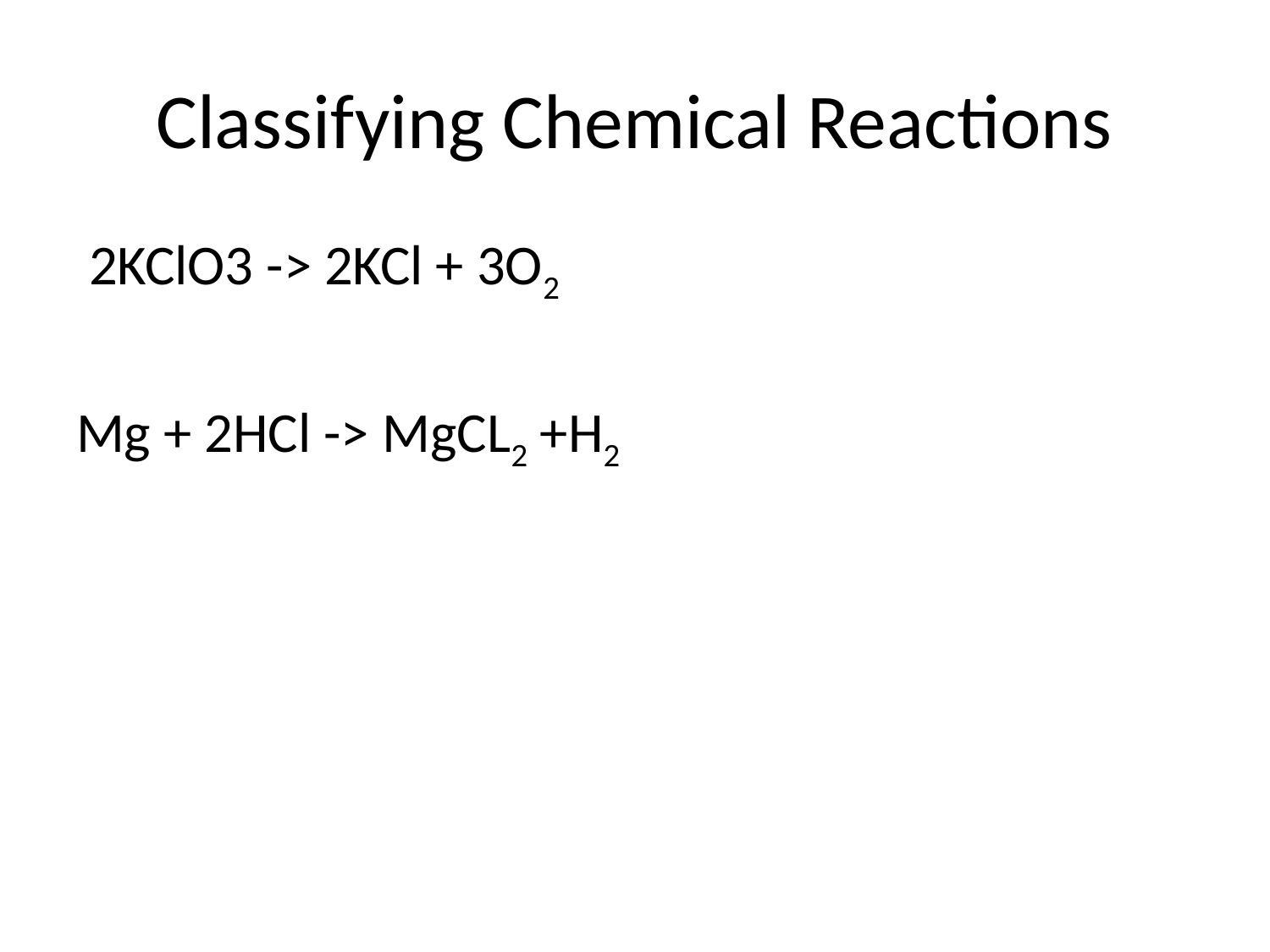

# Classifying Chemical Reactions
 2KClO3 -> 2KCl + 3O2

Mg + 2HCl -> MgCL2 +H2